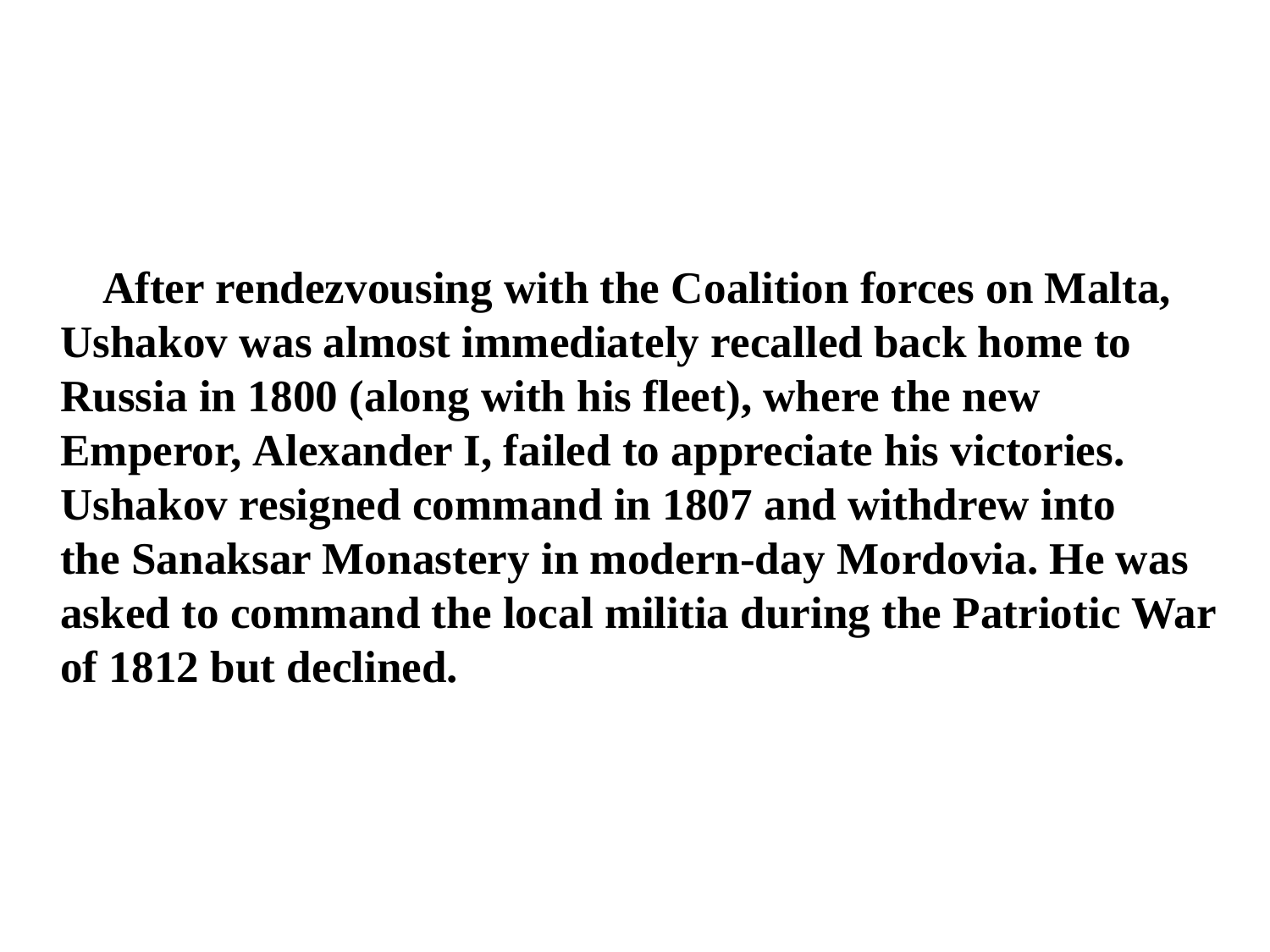

After rendezvousing with the Coalition forces on Malta, Ushakov was almost immediately recalled back home to Russia in 1800 (along with his fleet), where the new Emperor, Alexander I, failed to appreciate his victories. Ushakov resigned command in 1807 and withdrew into the Sanaksar Monastery in modern-day Mordovia. He was asked to command the local militia during the Patriotic War of 1812 but declined.

#